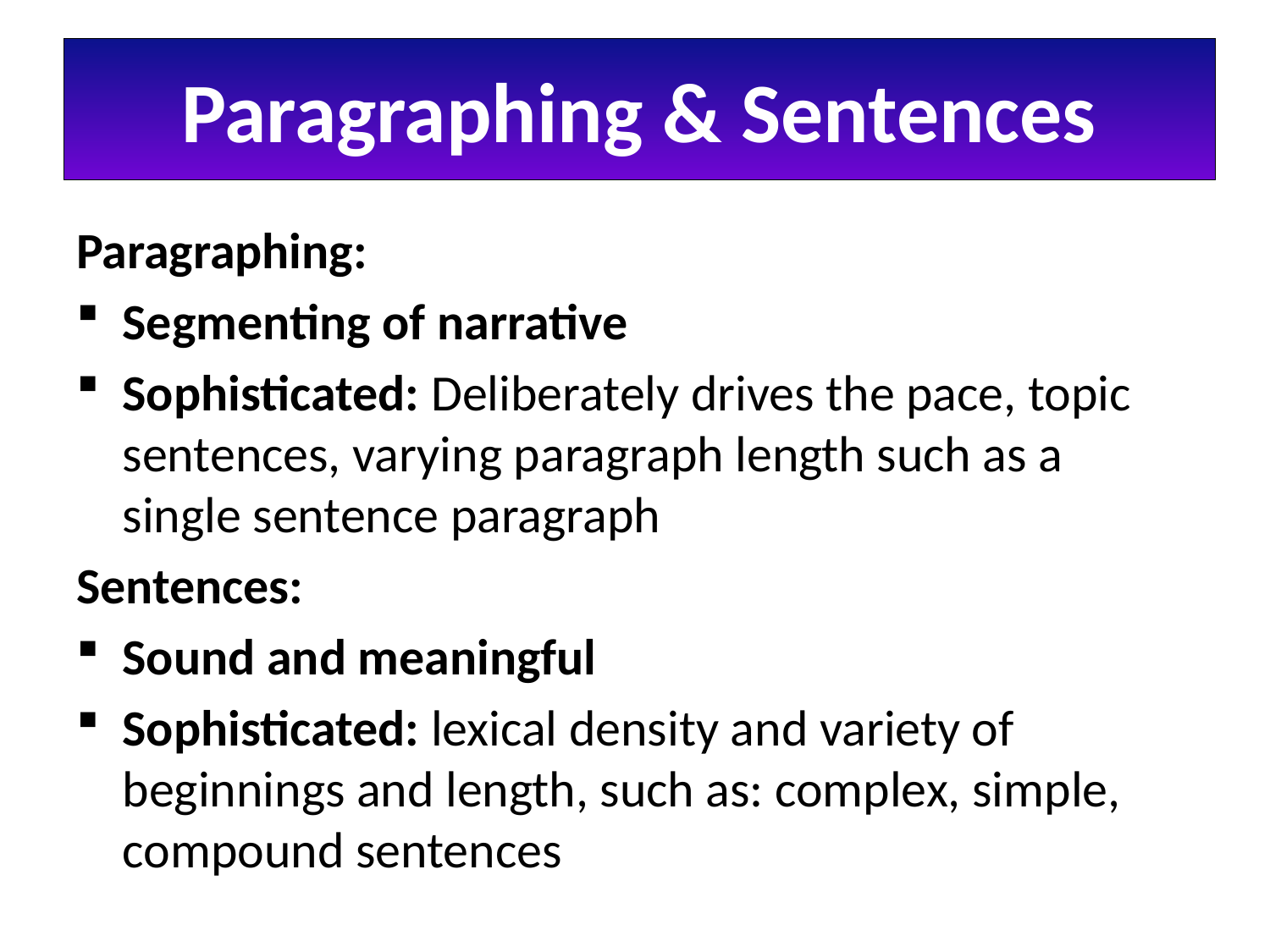

# Paragraphing & Sentences
Paragraphing:
Segmenting of narrative
Sophisticated: Deliberately drives the pace, topic sentences, varying paragraph length such as a single sentence paragraph
Sentences:
Sound and meaningful
Sophisticated: lexical density and variety of beginnings and length, such as: complex, simple, compound sentences